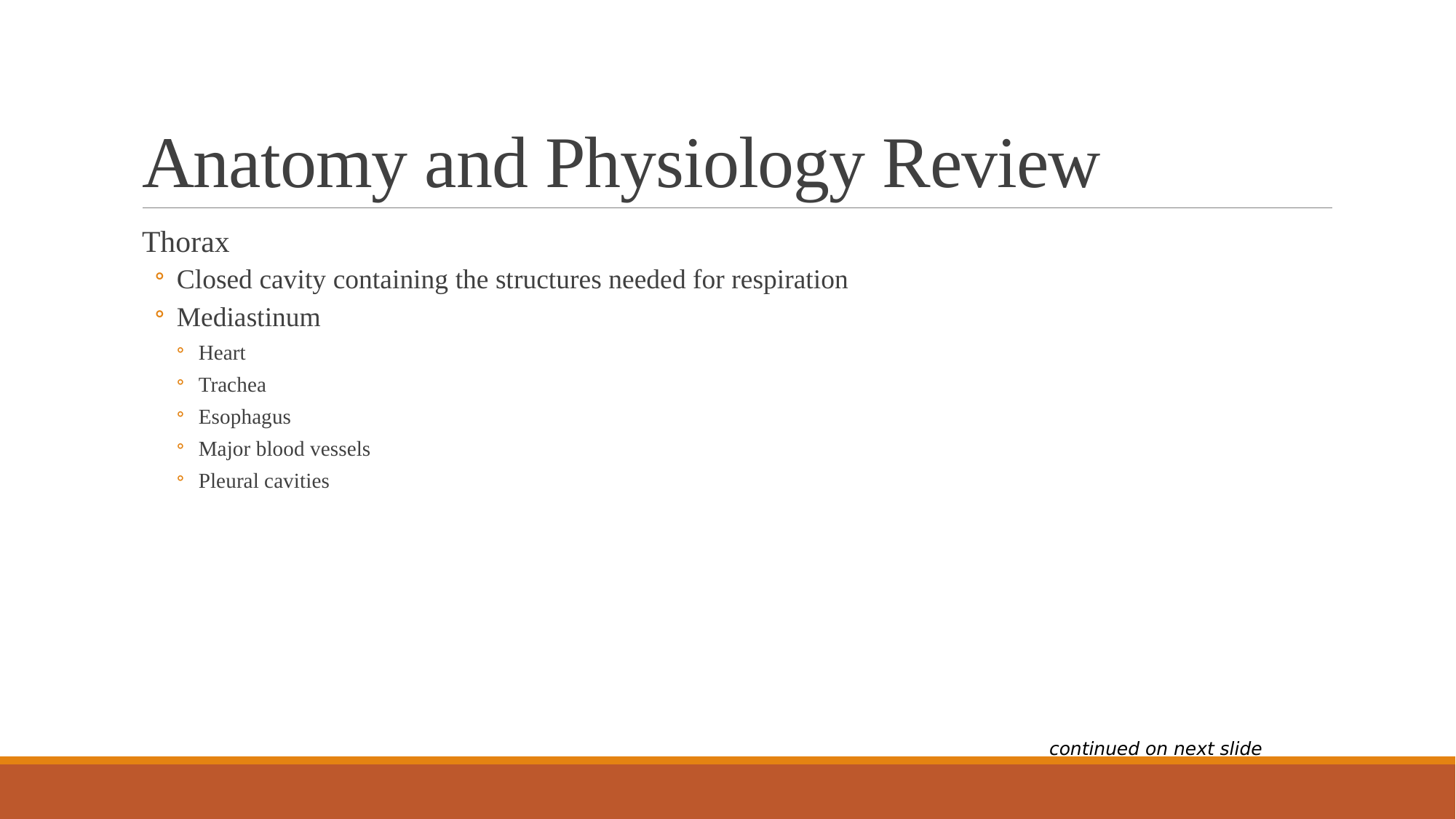

# Anatomy and Physiology Review
Thorax
Closed cavity containing the structures needed for respiration
Mediastinum
Heart
Trachea
Esophagus
Major blood vessels
Pleural cavities
continued on next slide